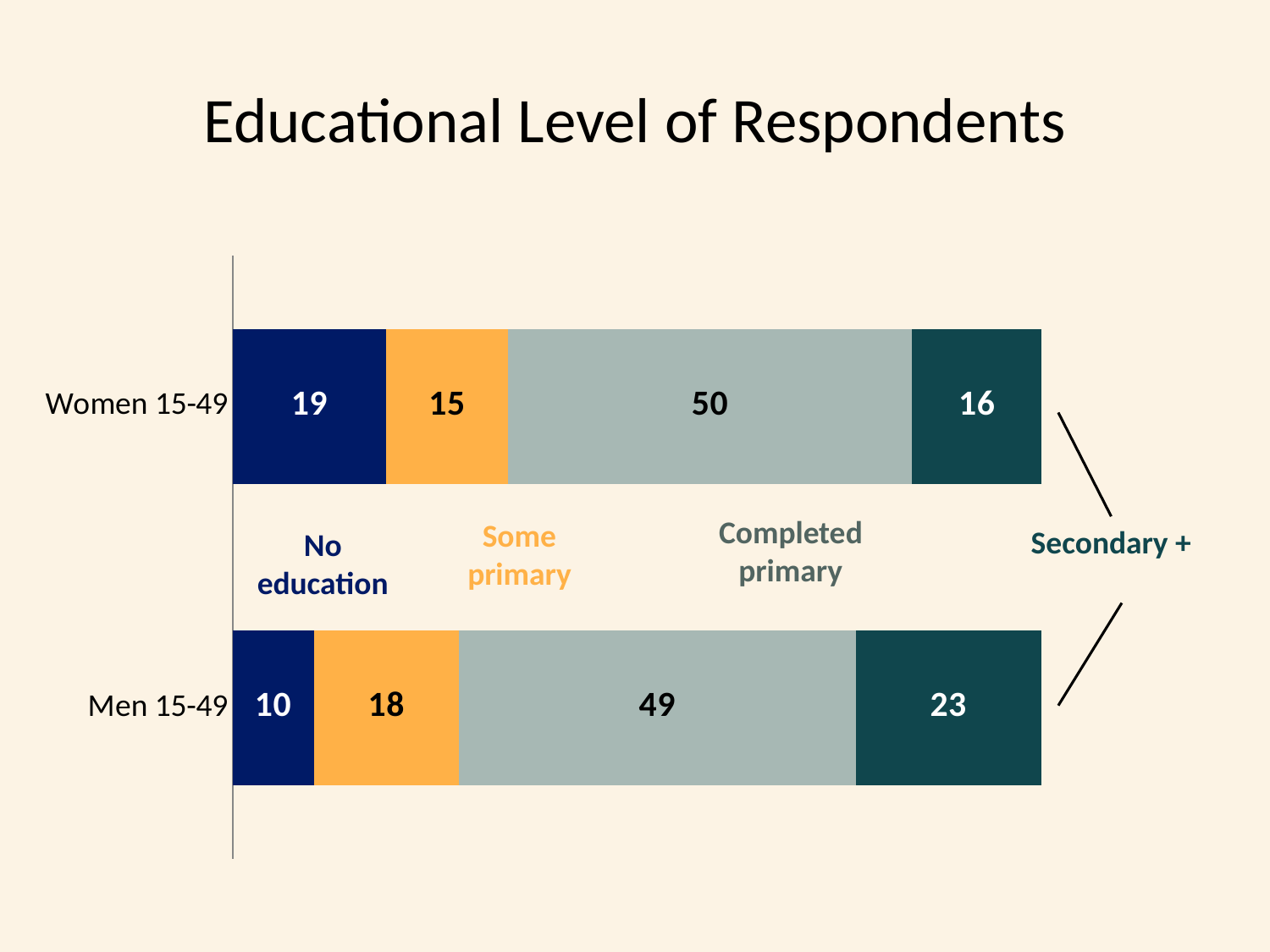

# Educational Level of Respondents

### Chart

| Category | No education | Some primary | Completed primary | Secondary + |
|---|---|---|---|---|
| Men 15-49 | 10.0 | 18.0 | 49.0 | 23.0 |
| Women 15-49 | 19.0 | 15.0 | 50.0 | 16.0 |
Completed primary
Some primary
Secondary +
No education